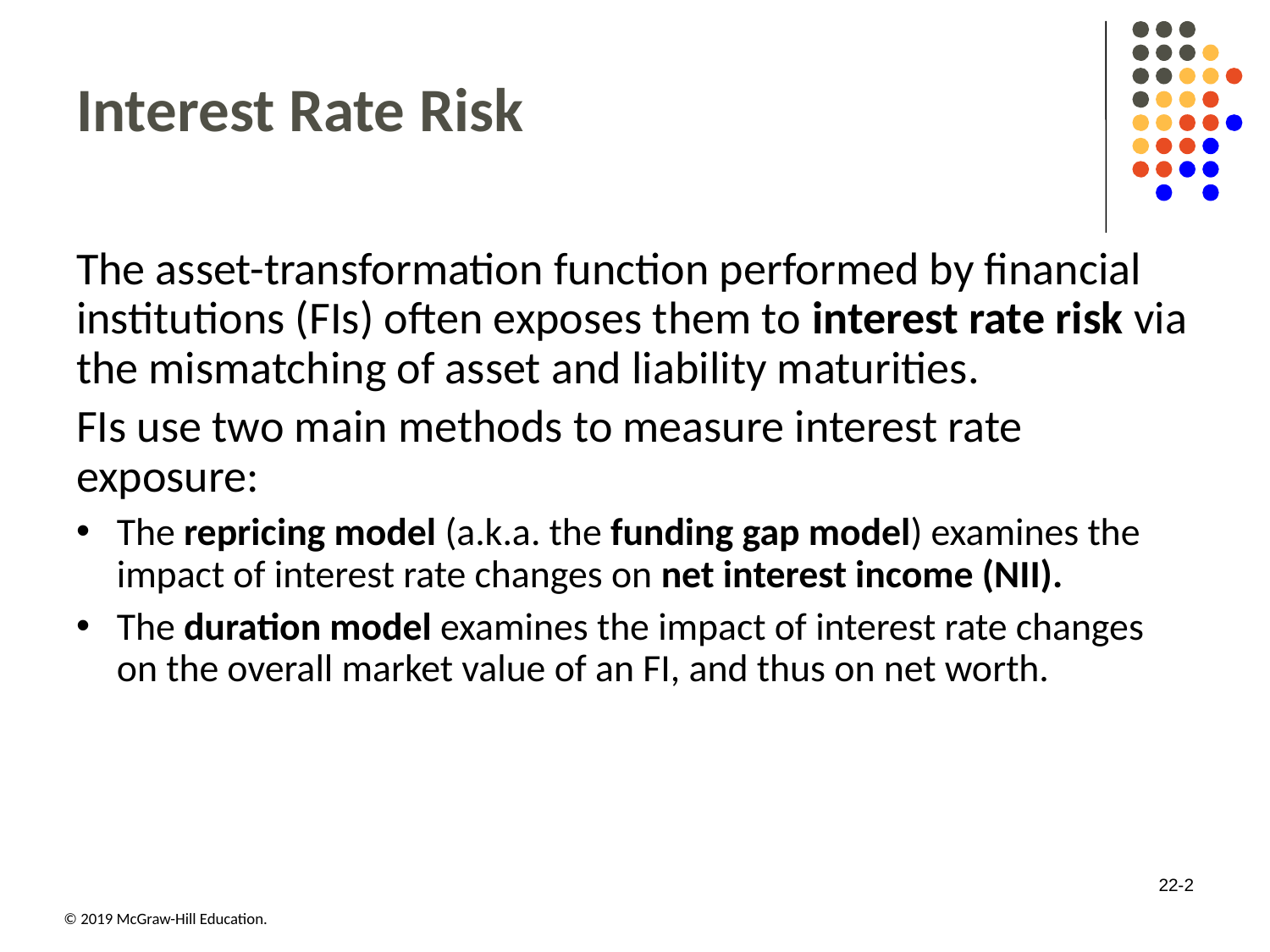

# Interest Rate Risk
The asset-transformation function performed by financial institutions (FIs) often exposes them to interest rate risk via the mismatching of asset and liability maturities.
FIs use two main methods to measure interest rate exposure:
The repricing model (a.k.a. the funding gap model) examines the impact of interest rate changes on net interest income (NII).
The duration model examines the impact of interest rate changes on the overall market value of an FI, and thus on net worth.
22-2